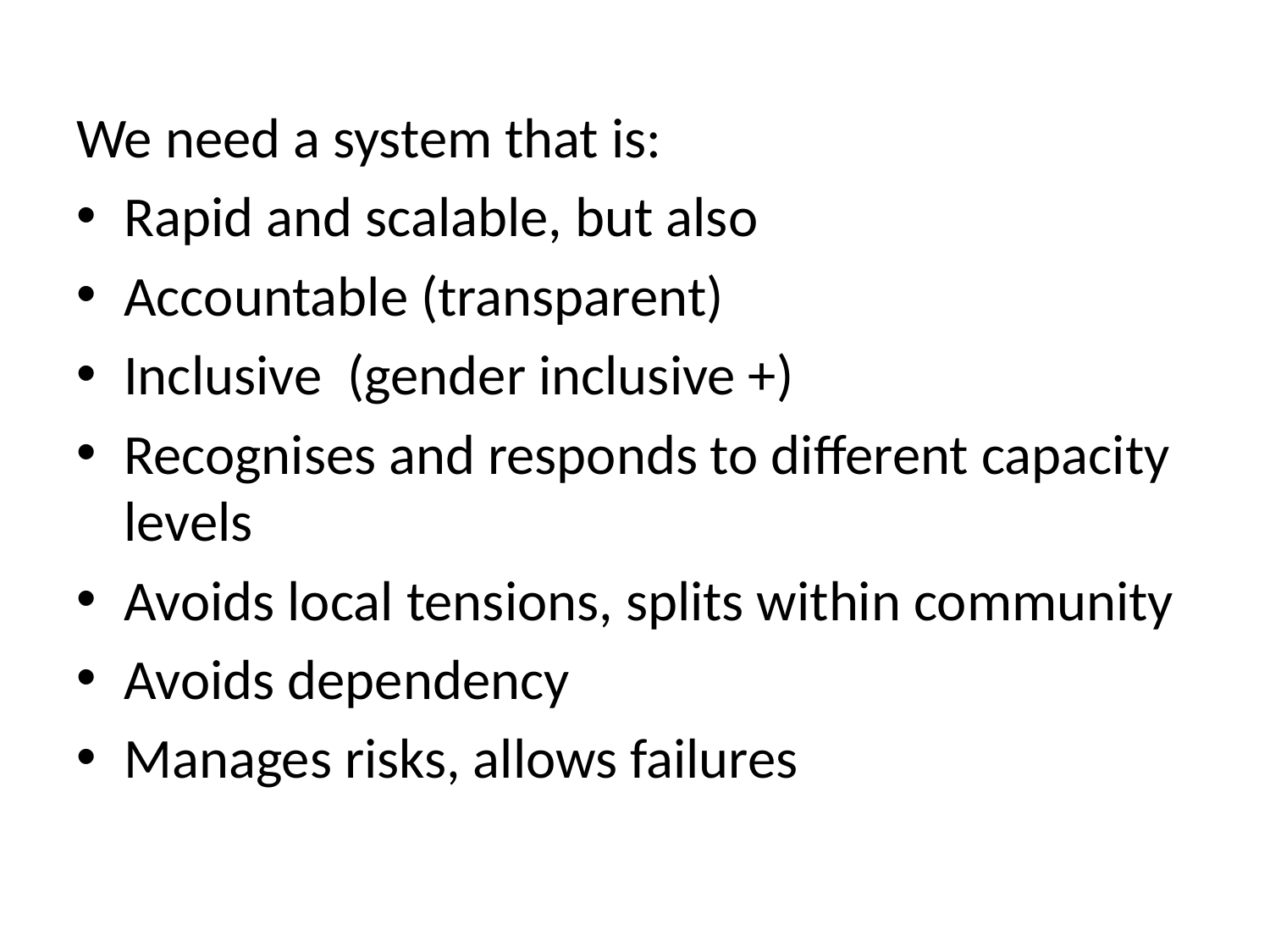

We need a system that is:
Rapid and scalable, but also
Accountable (transparent)
Inclusive  (gender inclusive +)
Recognises and responds to different capacity  levels
Avoids local tensions, splits within community
Avoids dependency
Manages risks, allows failures